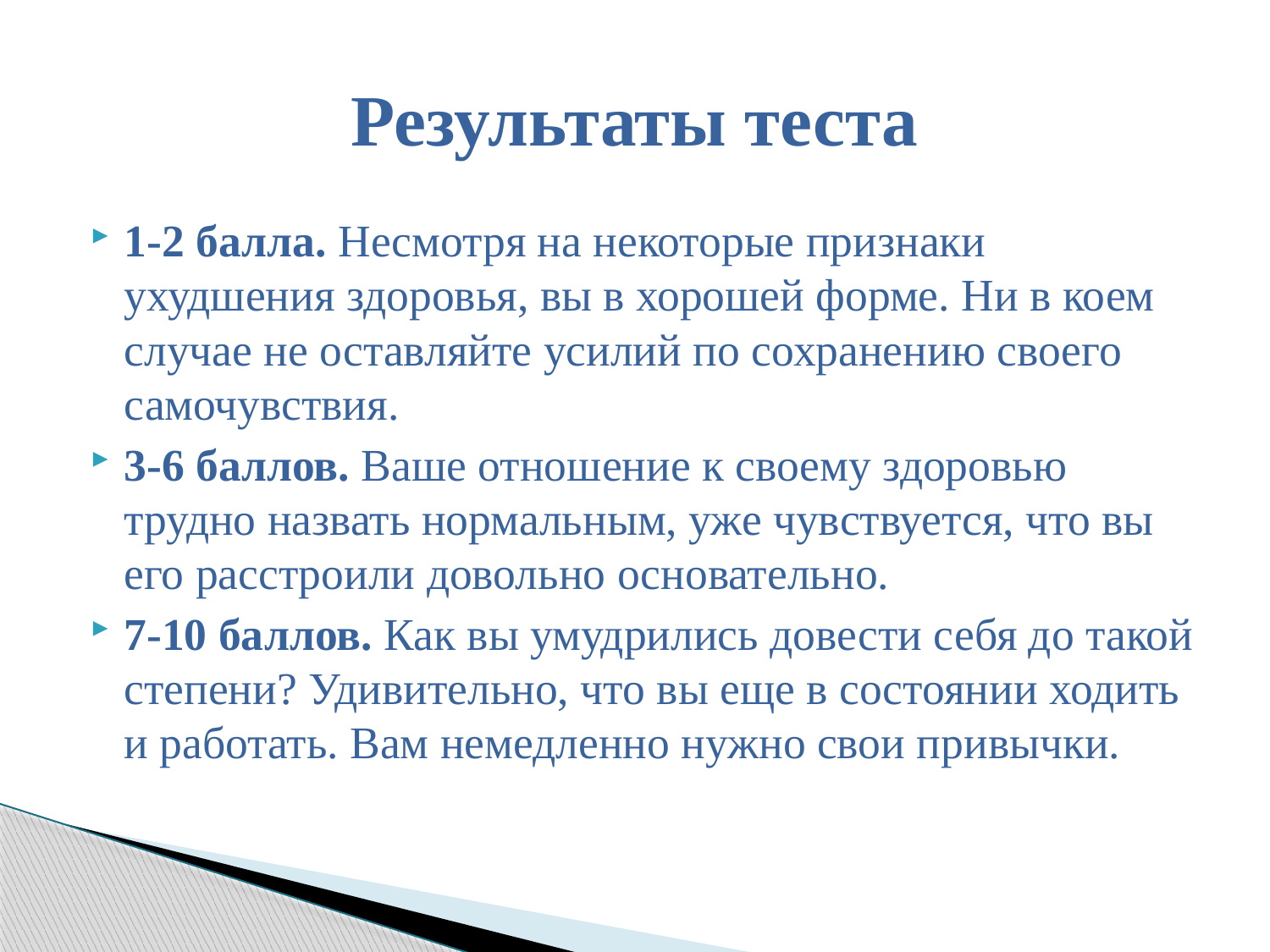

# Результаты теста
1-2 балла. Несмотря на некоторые признаки ухудшения здоровья, вы в хорошей форме. Ни в коем случае не оставляйте усилий по сохранению своего самочувствия.
3-6 баллов. Ваше отношение к своему здоровью трудно назвать нормальным, уже чувствуется, что вы его расстроили довольно основательно.
7-10 баллов. Как вы умудрились довести себя до такой степени? Удивительно, что вы еще в состоянии ходить и работать. Вам немедленно нужно свои привычки.